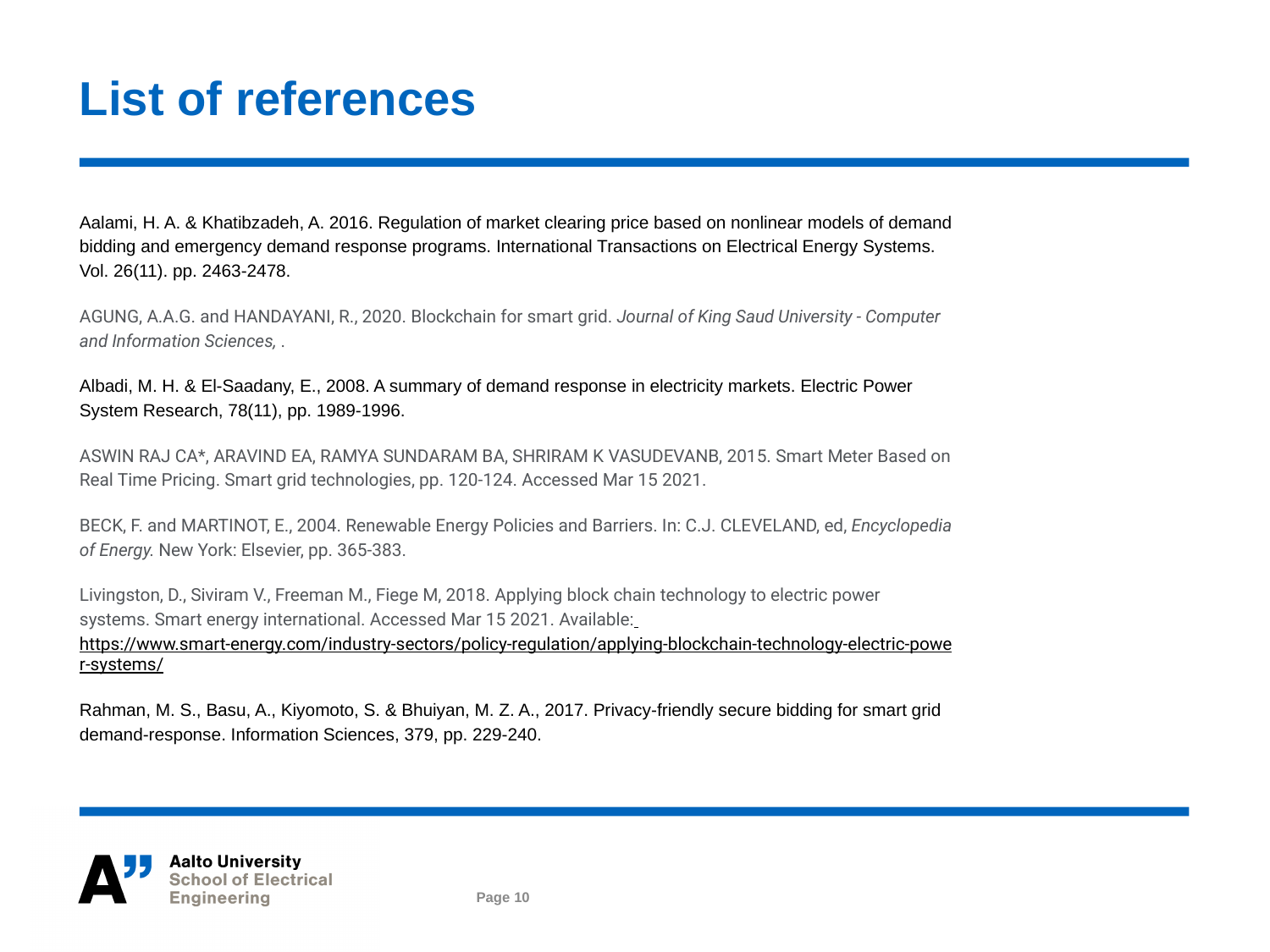

# List of references
Aalami, H. A. & Khatibzadeh, A. 2016. Regulation of market clearing price based on nonlinear models of demand bidding and emergency demand response programs. International Transactions on Electrical Energy Systems. Vol. 26(11). pp. 2463-2478.
AGUNG, A.A.G. and HANDAYANI, R., 2020. Blockchain for smart grid. Journal of King Saud University - Computer and Information Sciences, .
Albadi, M. H. & El-Saadany, E., 2008. A summary of demand response in electricity markets. Electric Power System Research, 78(11), pp. 1989-1996.
ASWIN RAJ CA*, ARAVIND EA, RAMYA SUNDARAM BA, SHRIRAM K VASUDEVANB, 2015. Smart Meter Based on Real Time Pricing. Smart grid technologies, pp. 120-124. Accessed Mar 15 2021.
BECK, F. and MARTINOT, E., 2004. Renewable Energy Policies and Barriers. In: C.J. CLEVELAND, ed, Encyclopedia of Energy. New York: Elsevier, pp. 365-383.
Livingston, D., Siviram V., Freeman M., Fiege M, 2018. Applying block chain technology to electric power systems. Smart energy international. Accessed Mar 15 2021. Available: https://www.smart-energy.com/industry-sectors/policy-regulation/applying-blockchain-technology-electric-power-systems/
Rahman, M. S., Basu, A., Kiyomoto, S. & Bhuiyan, M. Z. A., 2017. Privacy-friendly secure bidding for smart grid demand-response. Information Sciences, 379, pp. 229-240.

Page 10